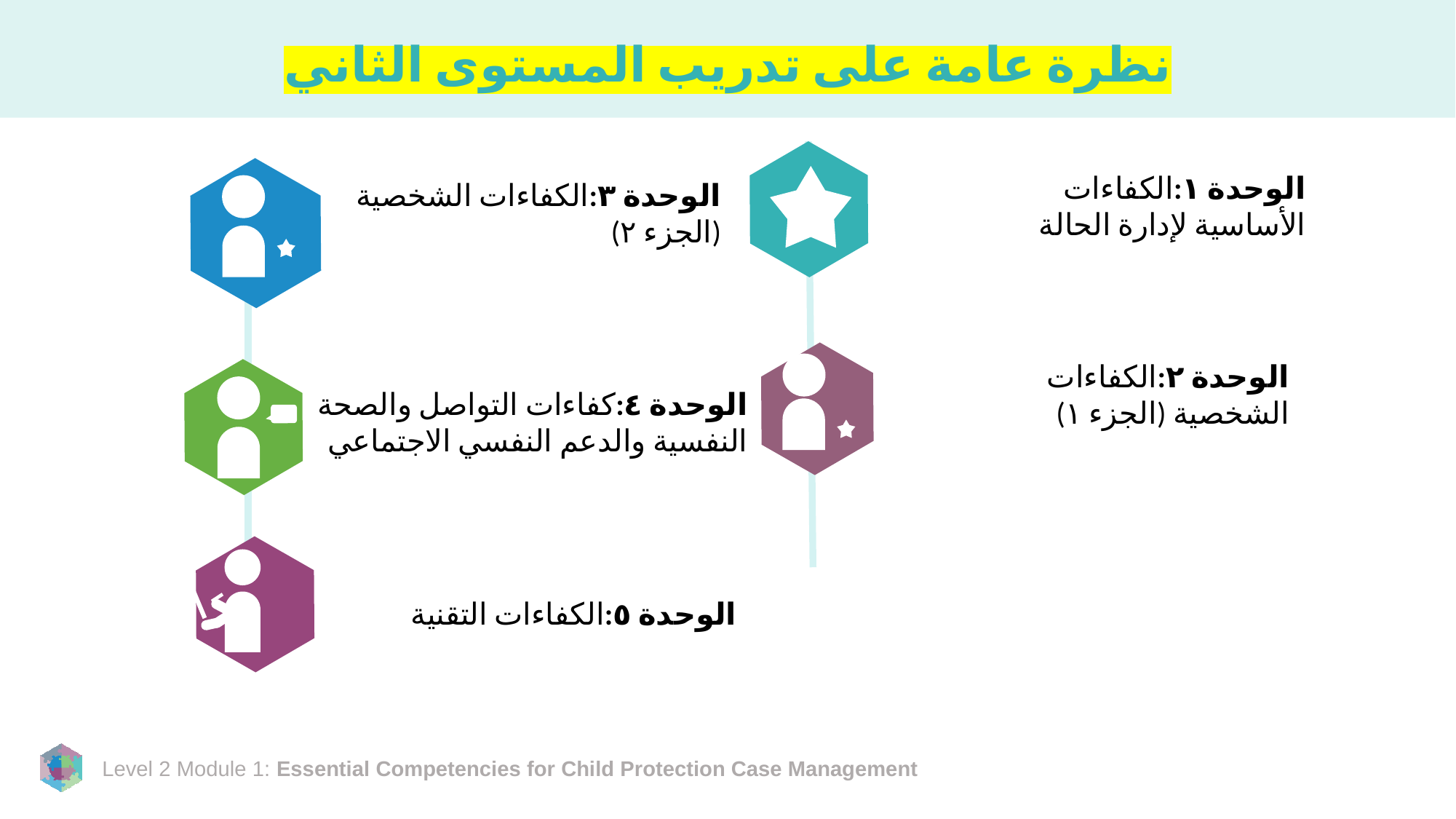

# نظرة عامة على تدريب المستوى الثاني

الوحدة ١:الكفاءات الأساسية لإدارة الحالة

الوحدة ٣:الكفاءات الشخصية
(الجزء ٢)

الوحدة ٢:الكفاءات الشخصية (الجزء ١)

الوحدة ٤:كفاءات التواصل والصحة النفسية والدعم النفسي الاجتماعي

الوحدة ٥:الكفاءات التقنية